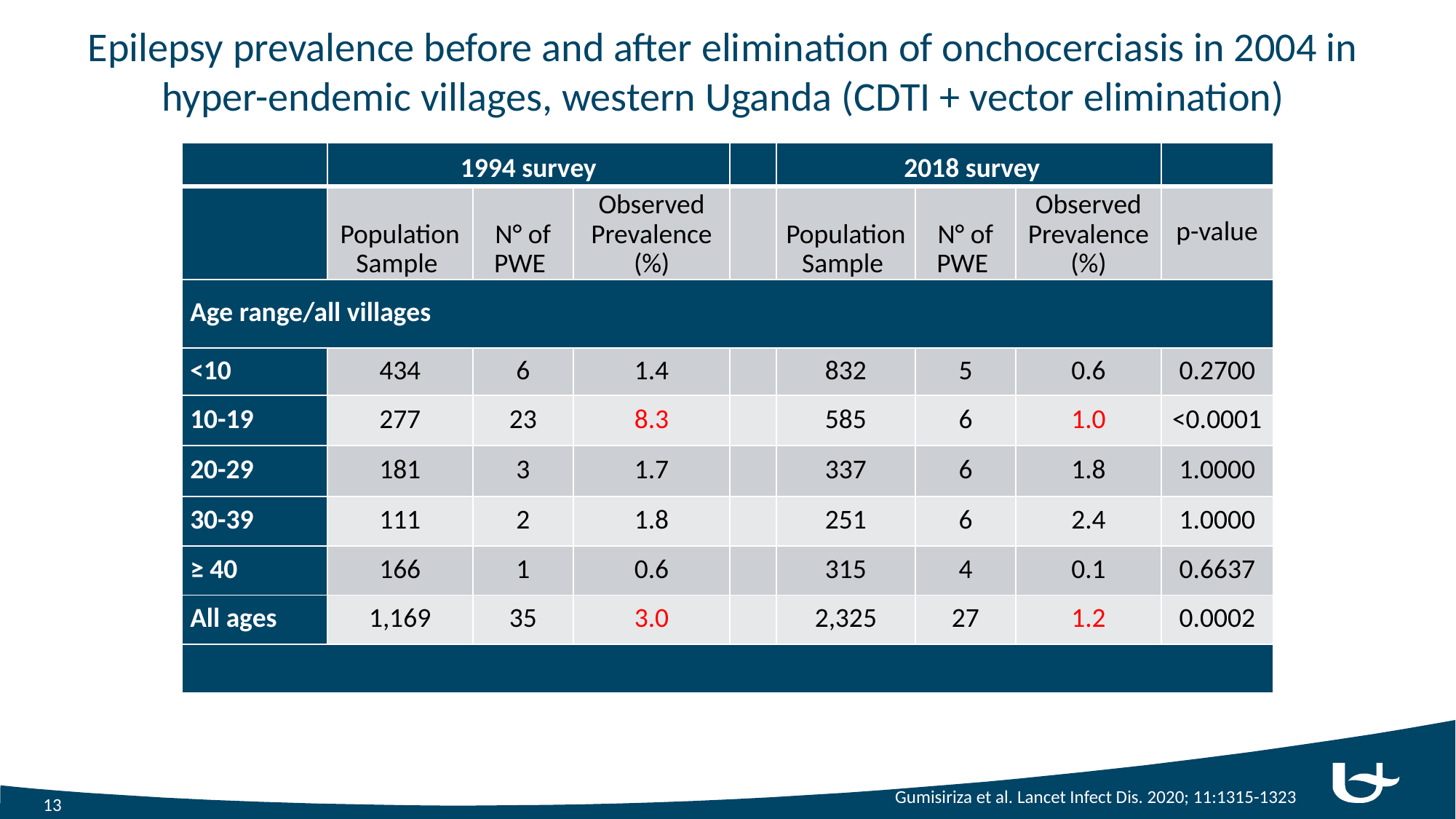

# Epilepsy prevalence before and after elimination of onchocerciasis in 2004 in  hyper-endemic villages, western Uganda (CDTI + vector elimination)
|  | 1994 survey |  |  |  | 2018 survey |  |  |  |
| --- | --- | --- | --- | --- | --- | --- | --- | --- |
|  | Population Sample | N° of PWE | Observed Prevalence (%) |  | Population Sample | N° of PWE | Observed Prevalence (%) | p-value |
| Age range/all villages |  |  |  |  |  |  |  |  |
| <10 | 434 | 6 | 1.4 |  | 832 | 5 | 0.6 | 0.2700 |
| 10-19 | 277 | 23 | 8.3 |  | 585 | 6 | 1.0 | <0.0001 |
| 20-29 | 181 | 3 | 1.7 |  | 337 | 6 | 1.8 | 1.0000 |
| 30-39 | 111 | 2 | 1.8 |  | 251 | 6 | 2.4 | 1.0000 |
| ≥ 40 | 166 | 1 | 0.6 |  | 315 | 4 | 0.1 | 0.6637 |
| All ages | 1,169 | 35 | 3.0 |  | 2,325 | 27 | 1.2 | 0.0002 |
|  |  |  |  |  |  |  |  |  |
 Gumisiriza et al. Lancet Infect Dis. 2020; 11:1315-1323
13